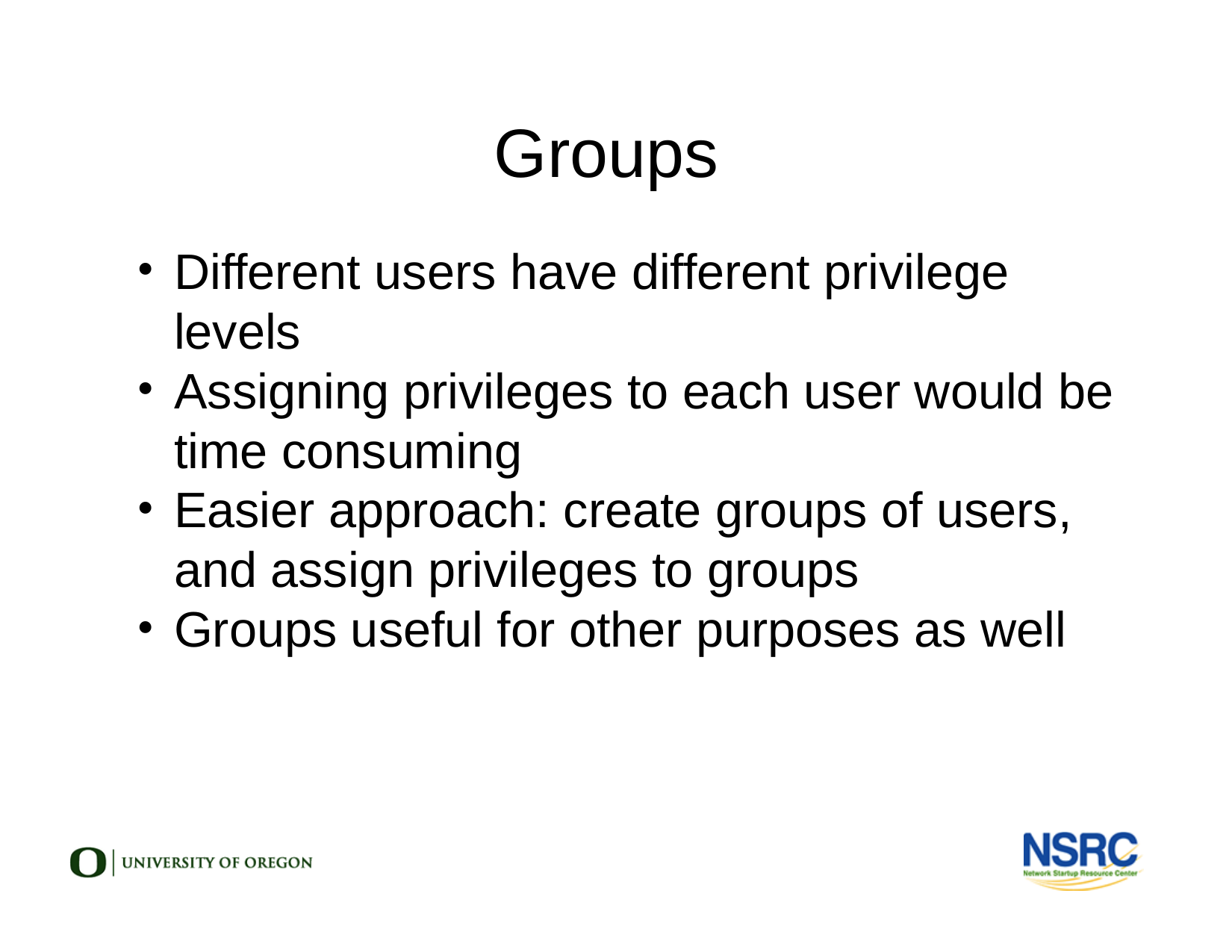

Groups
Different users have different privilege levels
Assigning privileges to each user would be time consuming
Easier approach: create groups of users, and assign privileges to groups
Groups useful for other purposes as well